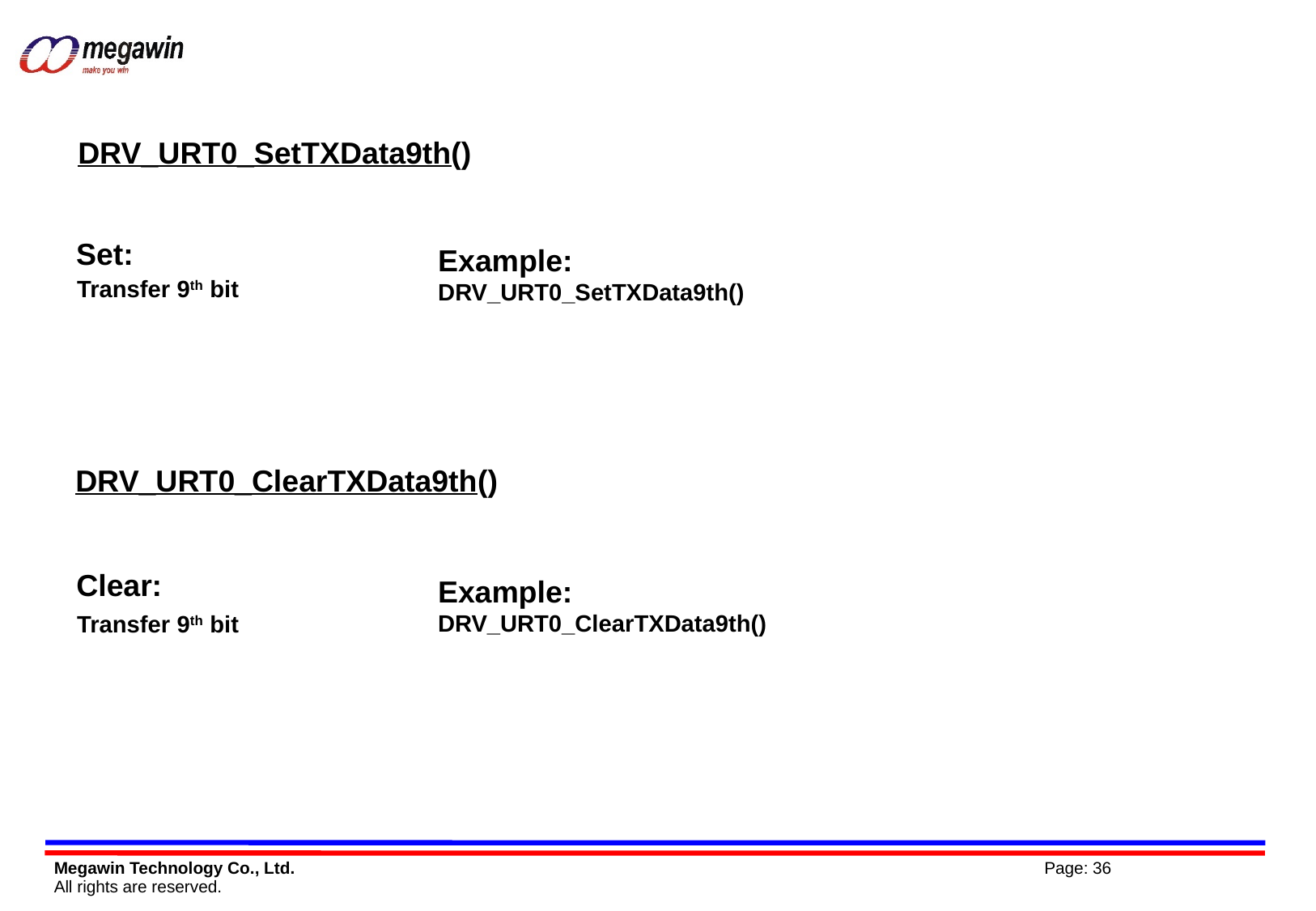

DRV_URT0_SetTXData9th()
Set:
Example:
DRV_URT0_SetTXData9th()

Transfer 9th bit
DRV_URT0_ClearTXData9th()
Clear:
Example:
DRV_URT0_ClearTXData9th()

Transfer 9th bit